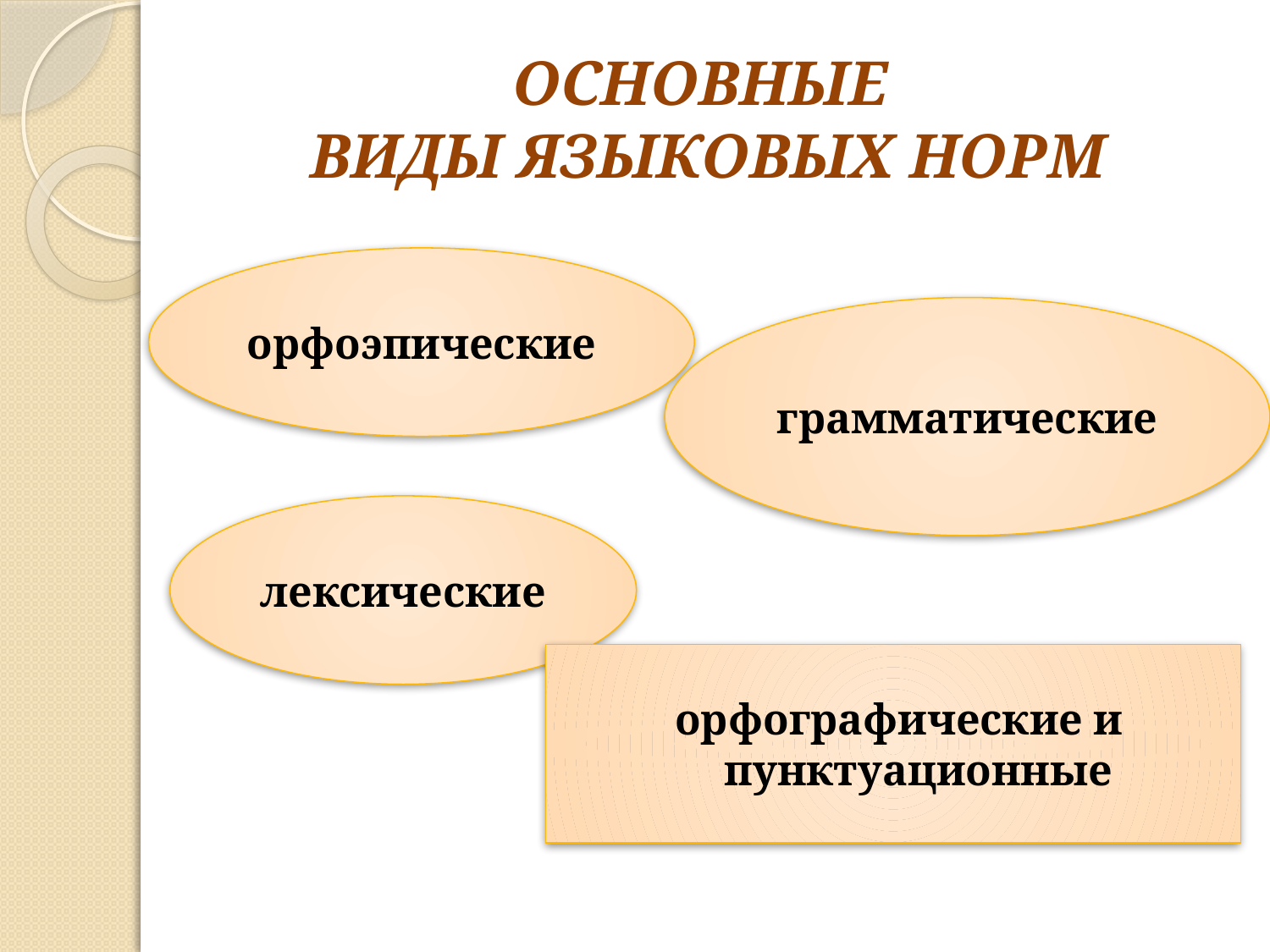

# ОСНОВНЫЕ ВИДЫ ЯЗЫКОВЫХ НОРМ
орфоэпические
грамматические
лексические
орфографические и пунктуационные